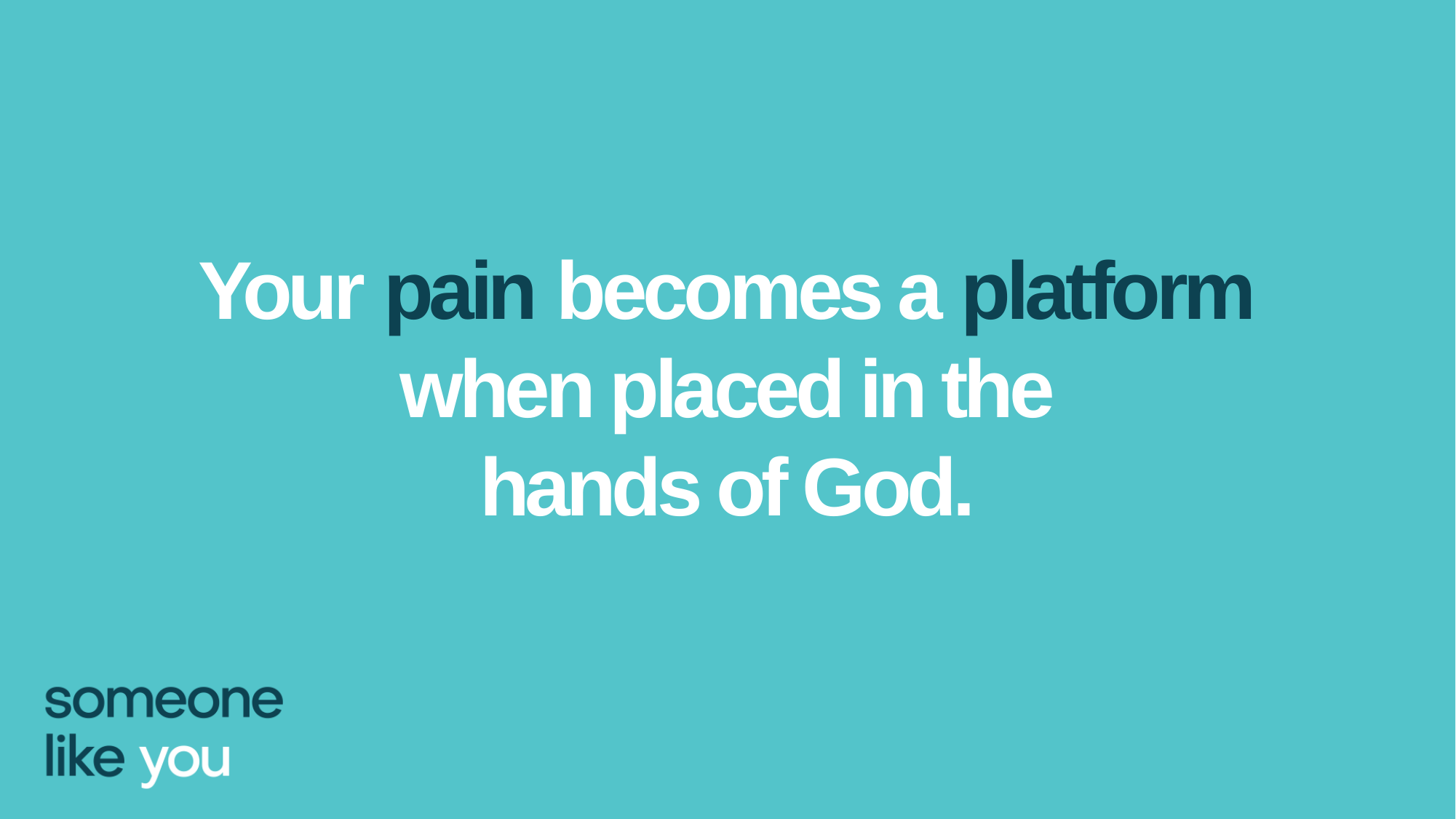

Your pain becomes a platform when placed in the
hands of God.